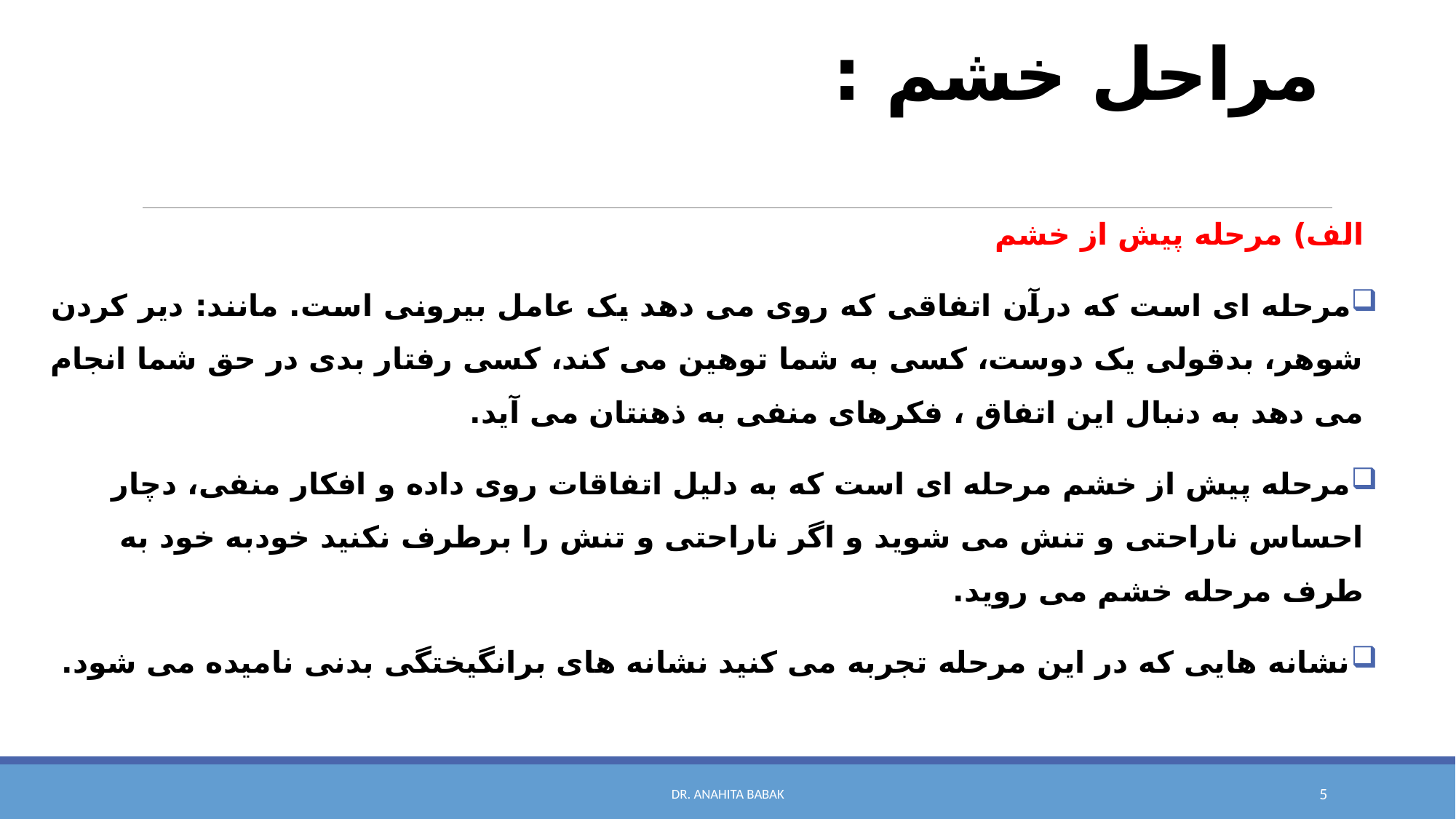

# مراحل خشم :
الف) مرحله پیش از خشم
مرحله ای است که درآن اتفاقی که روی می دهد یک عامل بیرونی است. مانند: دیر کردن شوهر، بدقولی یک دوست، کسی به شما توهین می کند، کسی رفتار بدی در حق شما انجام می دهد به دنبال این اتفاق ، فکرهای منفی به ذهنتان می آید.
مرحله پیش از خشم مرحله ای است که به دلیل اتفاقات روی داده و افکار منفی، دچار احساس ناراحتی و تنش می شوید و اگر ناراحتی و تنش را برطرف نکنید خودبه خود به طرف مرحله خشم می روید.
نشانه هایی که در این مرحله تجربه می کنید نشانه های برانگیختگی بدنی نامیده می شود.

Dr. Anahita Babak
5